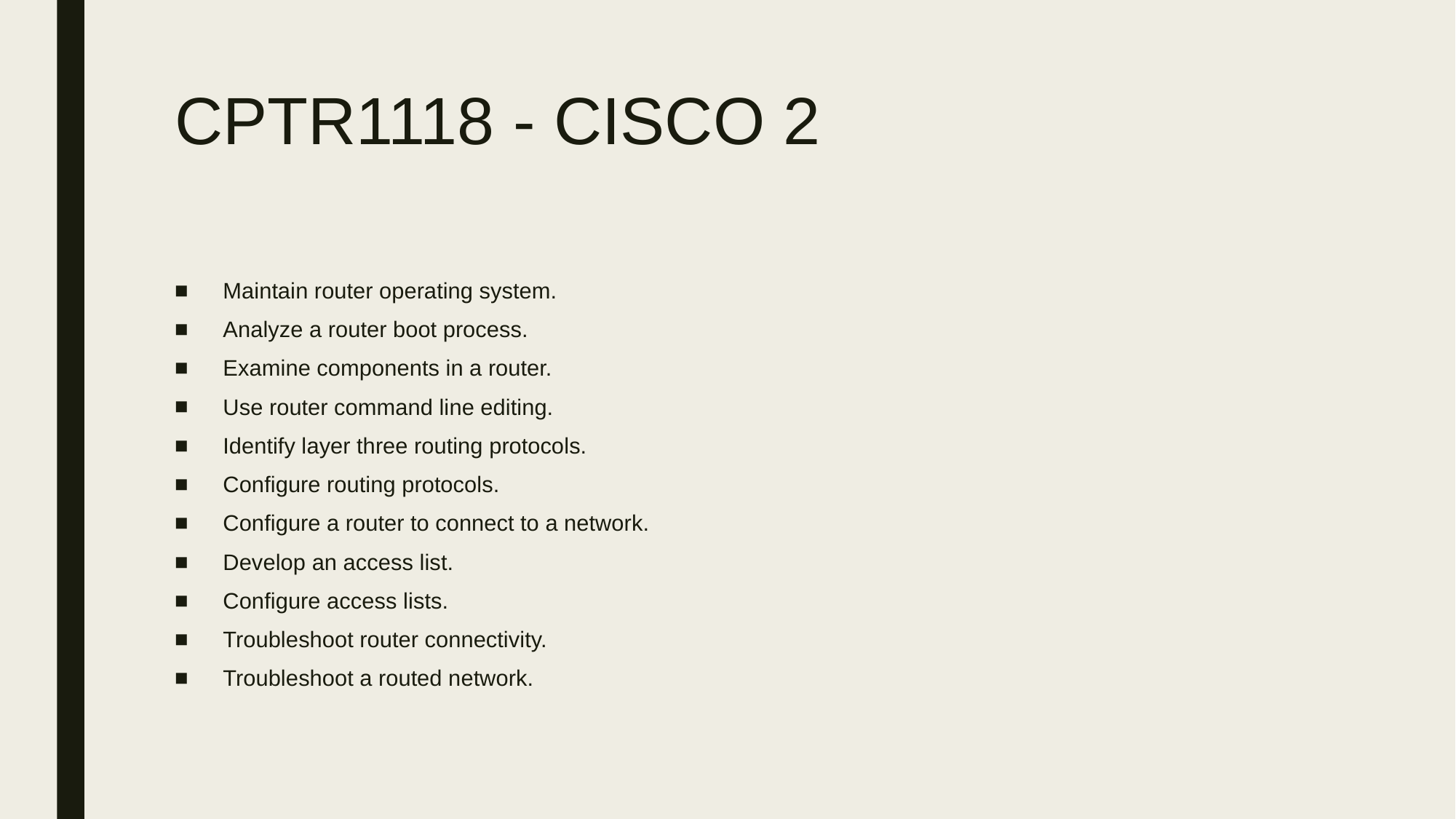

# CPTR1118 - CISCO 2
Maintain router operating system.
Analyze a router boot process.
Examine components in a router.
Use router command line editing.
Identify layer three routing protocols.
Configure routing protocols.
Configure a router to connect to a network.
Develop an access list.
Configure access lists.
Troubleshoot router connectivity.
Troubleshoot a routed network.